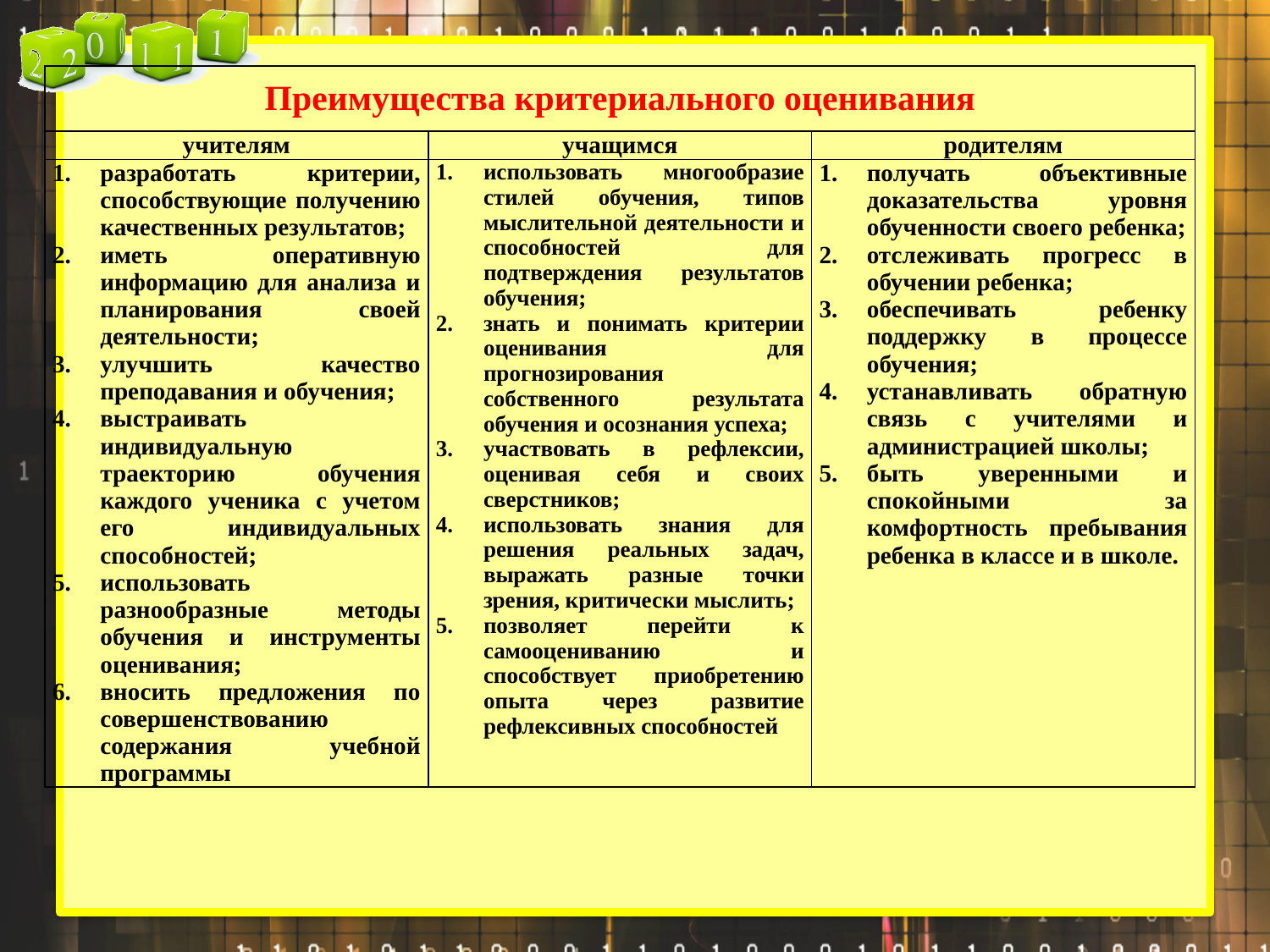

| Преимущества критериального оценивания |  |  |
| --- | --- | --- |
| учителям | учащимся | родителям |
| разработать критерии, способствующие получению качественных результатов; иметь оперативную информацию для анализа и планирования своей деятельности; улучшить качество преподавания и обучения; выстраивать индивидуальную траекторию обучения каждого ученика с учетом его индивидуальных способностей; использовать разнообразные методы обучения и инструменты оценивания; вносить предложения по совершенствованию содержания учебной программы | использовать многообразие стилей обучения, типов мыслительной деятельности и способностей для подтверждения результатов обучения; знать и понимать критерии оценивания для прогнозирования собственного результата обучения и осознания успеха; участвовать в рефлексии, оценивая себя и своих сверстников; использовать знания для решения реальных задач, выражать разные точки зрения, критически мыслить; позволяет перейти к самооцениванию и способствует приобретению опыта через развитие рефлексивных способностей | получать объективные доказательства уровня обученности своего ребенка; отслеживать прогресс в обучении ребенка; обеспечивать ребенку поддержку в процессе обучения; устанавливать обратную связь с учителями и администрацией школы; быть уверенными и спокойными за комфортность пребывания ребенка в классе и в школе. |